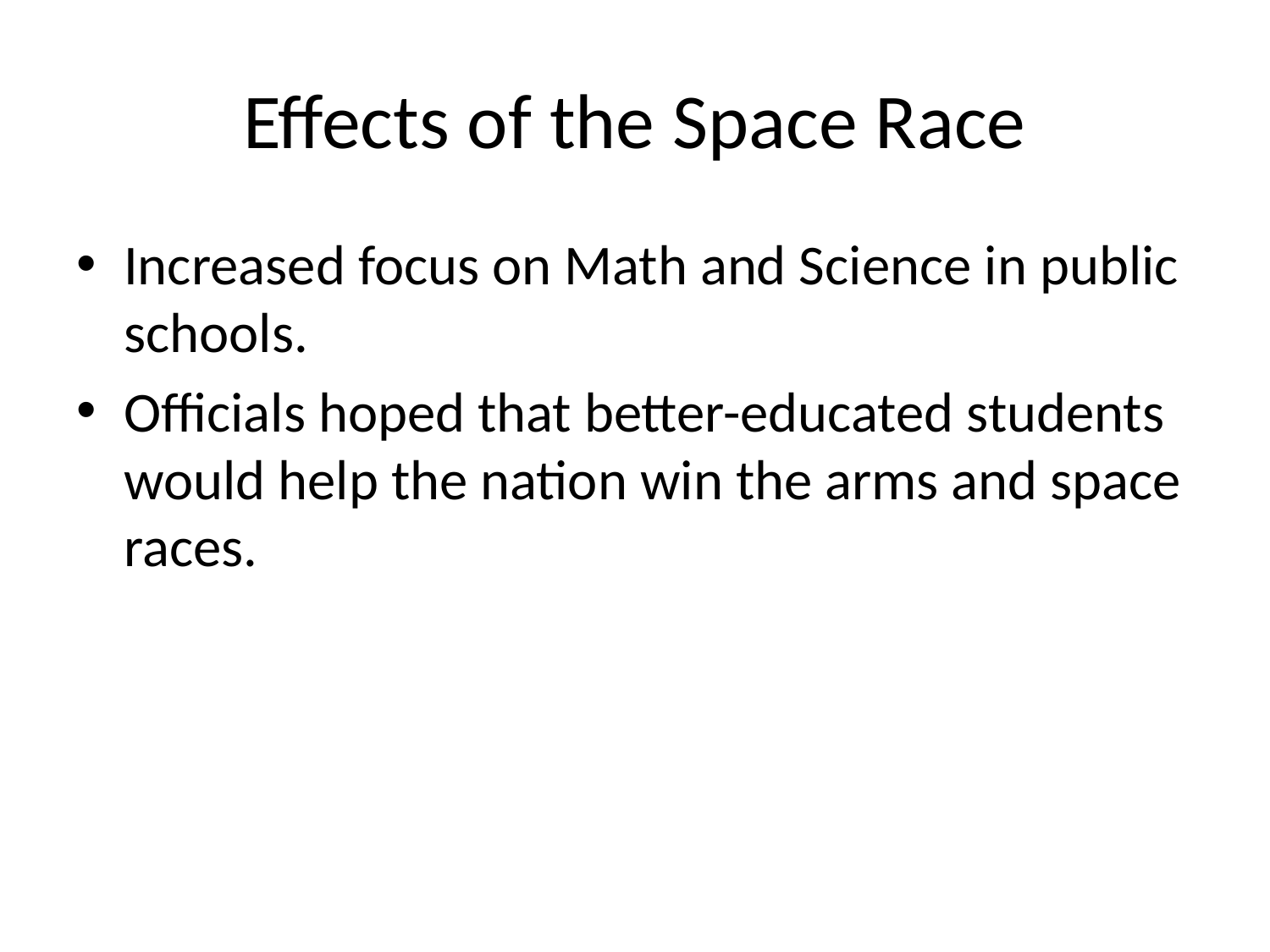

# Effects of the Space Race
Increased focus on Math and Science in public schools.
Officials hoped that better-educated students would help the nation win the arms and space races.